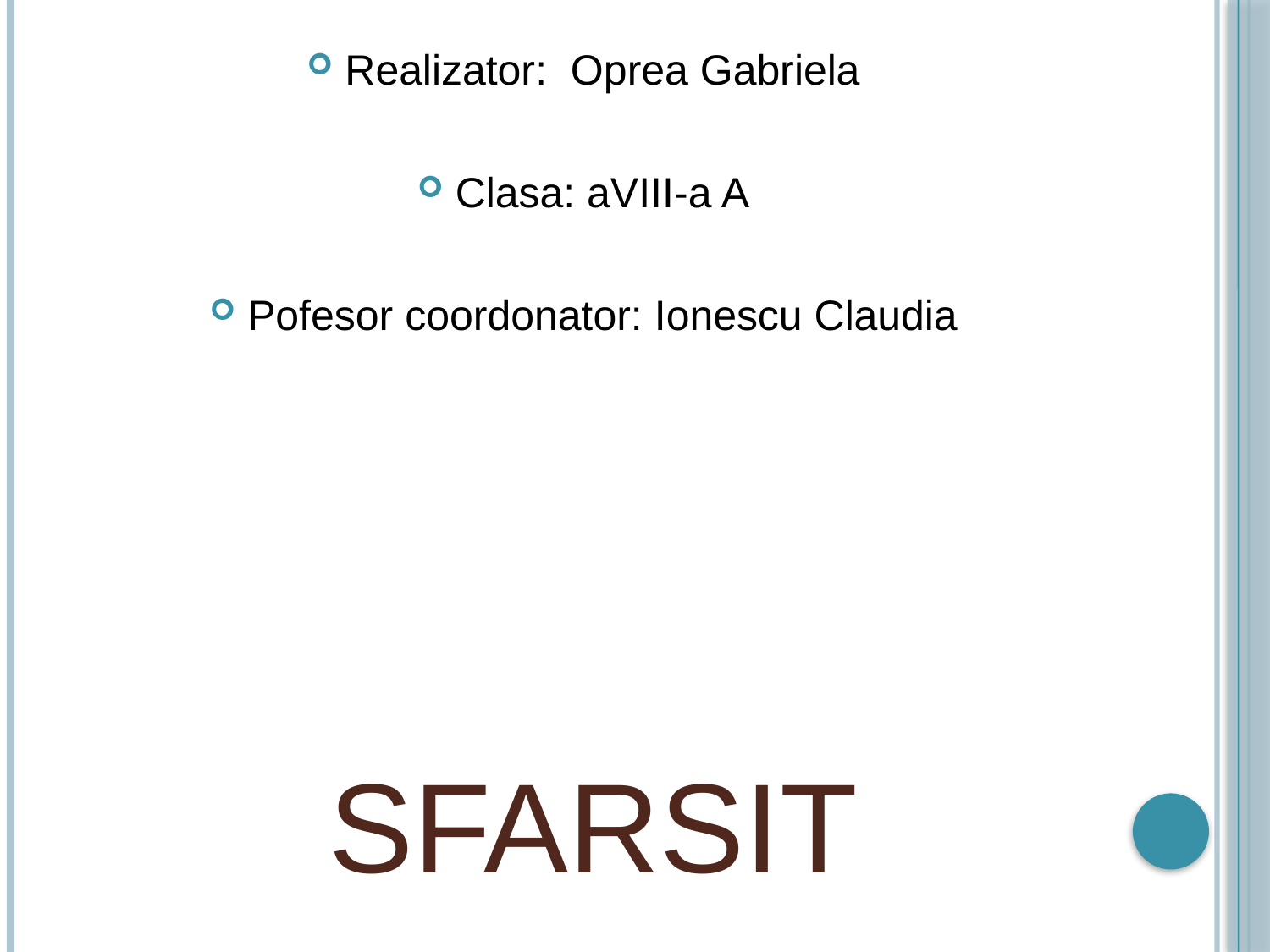

Realizator:  Oprea Gabriela

Clasa: aVIII-a A

Pofesor coordonator: Ionescu Claudia

# SFARSIT